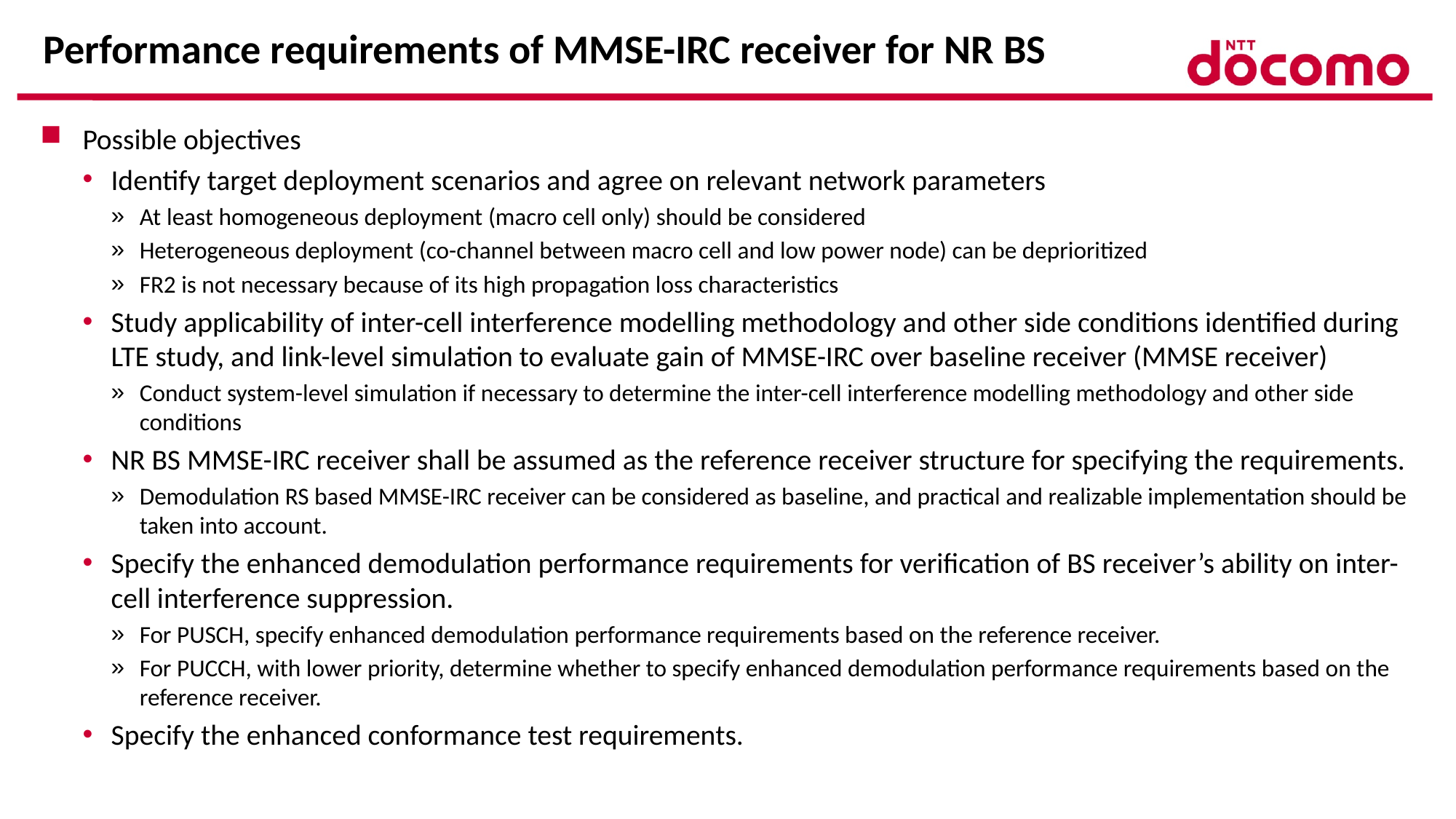

# Performance requirements of MMSE-IRC receiver for NR BS
Possible objectives
Identify target deployment scenarios and agree on relevant network parameters
At least homogeneous deployment (macro cell only) should be considered
Heterogeneous deployment (co-channel between macro cell and low power node) can be deprioritized
FR2 is not necessary because of its high propagation loss characteristics
Study applicability of inter-cell interference modelling methodology and other side conditions identified during LTE study, and link-level simulation to evaluate gain of MMSE-IRC over baseline receiver (MMSE receiver)
Conduct system-level simulation if necessary to determine the inter-cell interference modelling methodology and other side conditions
NR BS MMSE-IRC receiver shall be assumed as the reference receiver structure for specifying the requirements.
Demodulation RS based MMSE-IRC receiver can be considered as baseline, and practical and realizable implementation should be taken into account.
Specify the enhanced demodulation performance requirements for verification of BS receiver’s ability on inter-cell interference suppression.
For PUSCH, specify enhanced demodulation performance requirements based on the reference receiver.
For PUCCH, with lower priority, determine whether to specify enhanced demodulation performance requirements based on the reference receiver.
Specify the enhanced conformance test requirements.